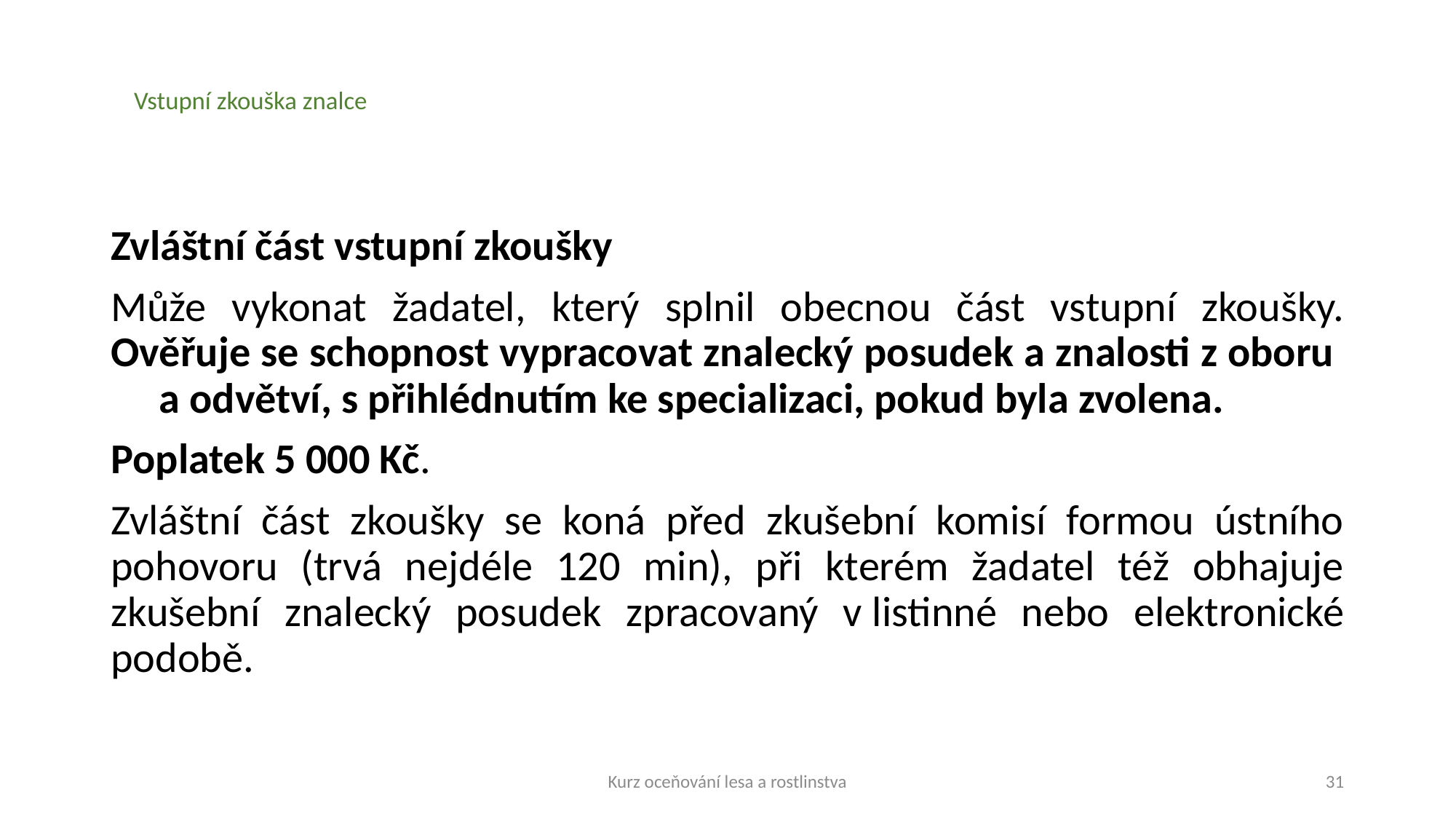

# Vstupní zkouška znalce
Zvláštní část vstupní zkoušky
Může vykonat žadatel, který splnil obecnou část vstupní zkoušky. Ověřuje se schopnost vypracovat znalecký posudek a znalosti z oboru       a odvětví, s přihlédnutím ke specializaci, pokud byla zvolena.
Poplatek 5 000 Kč.
Zvláštní část zkoušky se koná před zkušební komisí formou ústního pohovoru (trvá nejdéle 120 min), při kterém žadatel též obhajuje zkušební znalecký posudek zpracovaný v listinné nebo elektronické podobě.
Kurz oceňování lesa a rostlinstva
31